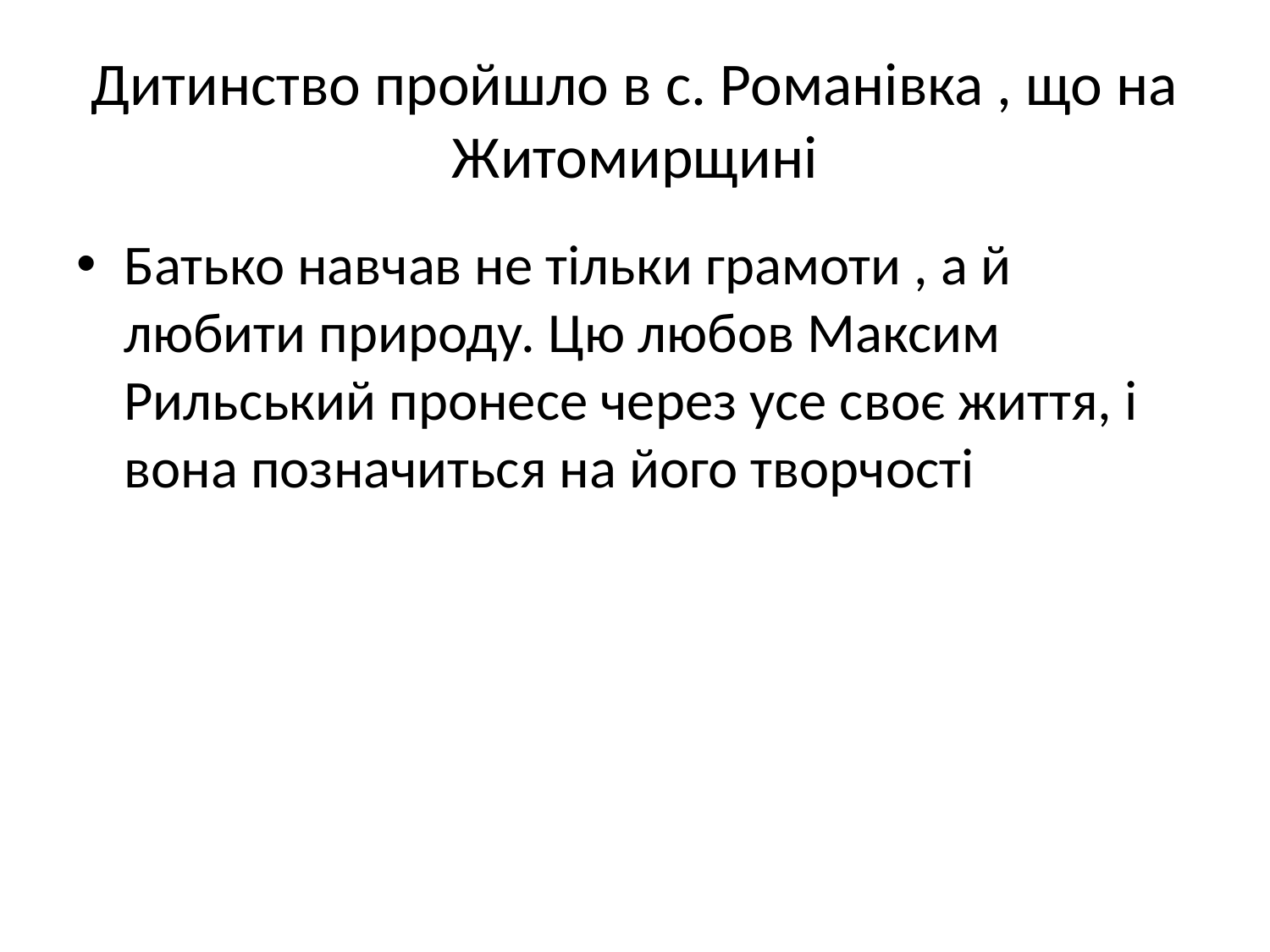

# Дитинство пройшло в с. Романівка , що на Житомирщині
Батько навчав не тільки грамоти , а й любити природу. Цю любов Максим Рильський пронесе через усе своє життя, і вона позначиться на його творчості